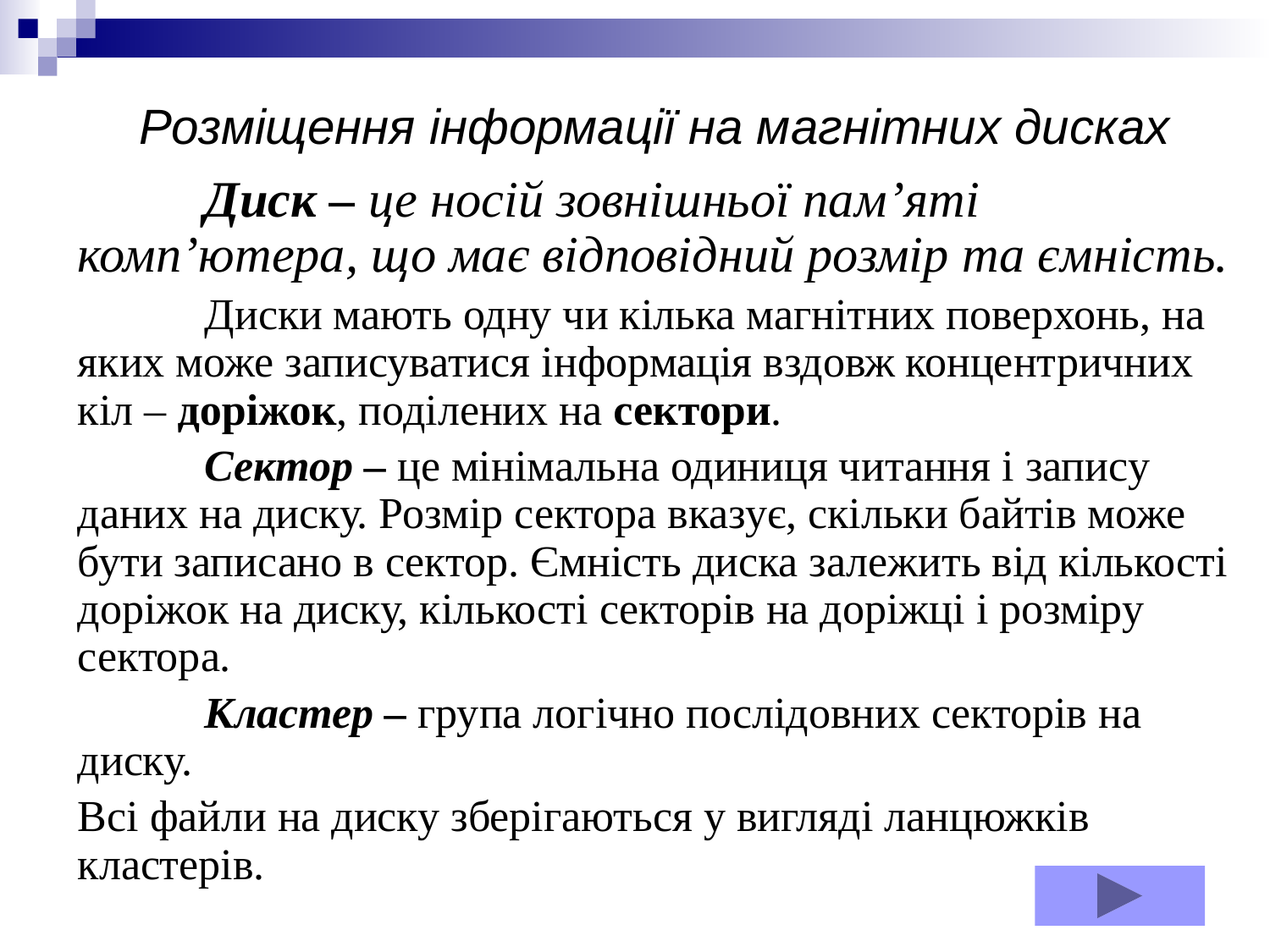

Розміщення інформації на магнітних дисках
	Диск – це носій зовнішньої пам’яті комп’ютера, що має відповідний розмір та ємність.
	Диски мають одну чи кілька магнітних поверхонь, на яких може записуватися інформація вздовж концентричних кіл – доріжок, поділених на сектори.
	Сектор – це мінімальна одиниця читання і запису даних на диску. Розмір сектора вказує, скільки байтів може бути записано в сектор. Ємність диска залежить від кількості доріжок на диску, кількості секторів на доріжці і розміру сектора.
	Кластер – група логічно послідовних секторів на диску.
Всі файли на диску зберігаються у вигляді ланцюжків кластерів.